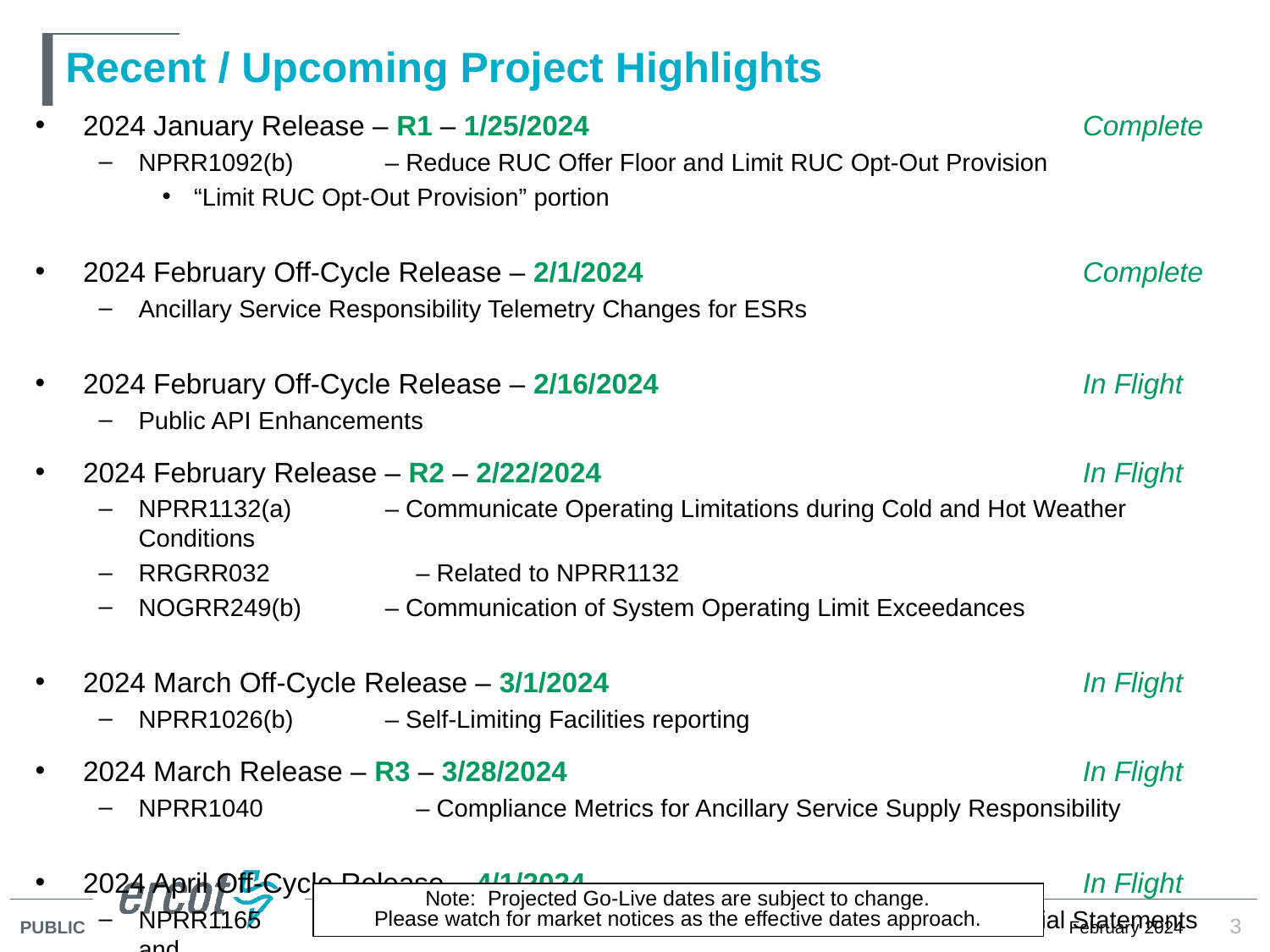

# Recent / Upcoming Project Highlights
2024 January Release – R1 – 1/25/2024	Complete
NPRR1092(b) 	– Reduce RUC Offer Floor and Limit RUC Opt-Out Provision
“Limit RUC Opt-Out Provision” portion

2024 February Off-Cycle Release – 2/1/2024	Complete
Ancillary Service Responsibility Telemetry Changes for ESRs

2024 February Off-Cycle Release – 2/16/2024	In Flight
Public API Enhancements

2024 February Release – R2 – 2/22/2024	In Flight
NPRR1132(a) 	– Communicate Operating Limitations during Cold and Hot Weather Conditions
RRGRR032		– Related to NPRR1132
NOGRR249(b) 	– Communication of System Operating Limit Exceedances

2024 March Off-Cycle Release – 3/1/2024	In Flight
NPRR1026(b)	– Self-Limiting Facilities reporting

2024 March Release – R3 – 3/28/2024	In Flight
NPRR1040	 	– Compliance Metrics for Ancillary Service Supply Responsibility

2024 April Off-Cycle Release – 4/1/2024	In Flight
NPRR1165		– Revisions to Requirements of Providing Audited Financial Statements and 				Providing Independent Amount
Note:  Projected Go-Live dates are subject to change.
Please watch for market notices as the effective dates approach.
3